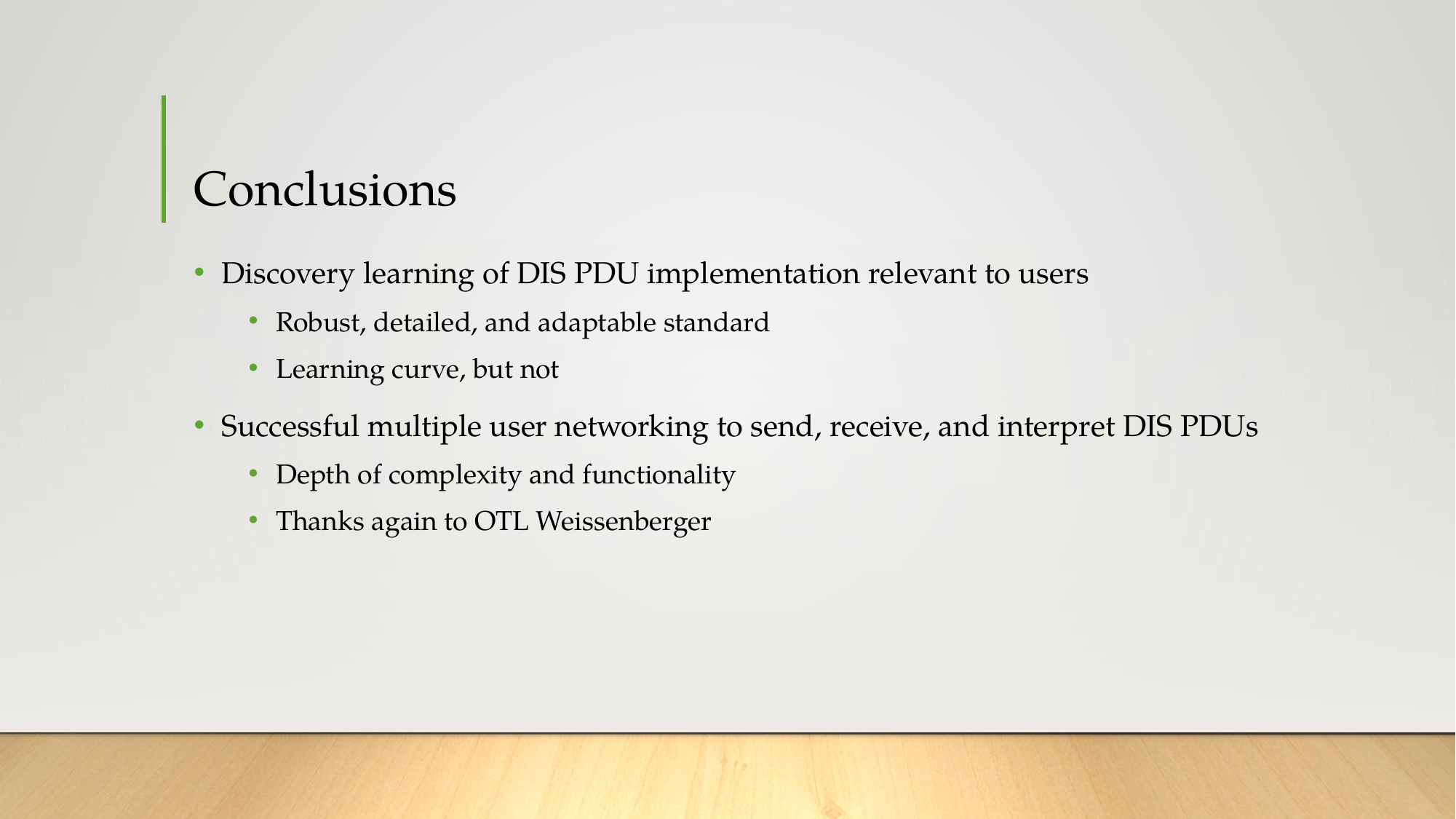

# Conclusions
Discovery learning of DIS PDU implementation relevant to users
Robust, detailed, and adaptable standard
Learning curve, but not
Successful multiple user networking to send, receive, and interpret DIS PDUs
Depth of complexity and functionality
Thanks again to OTL Weissenberger